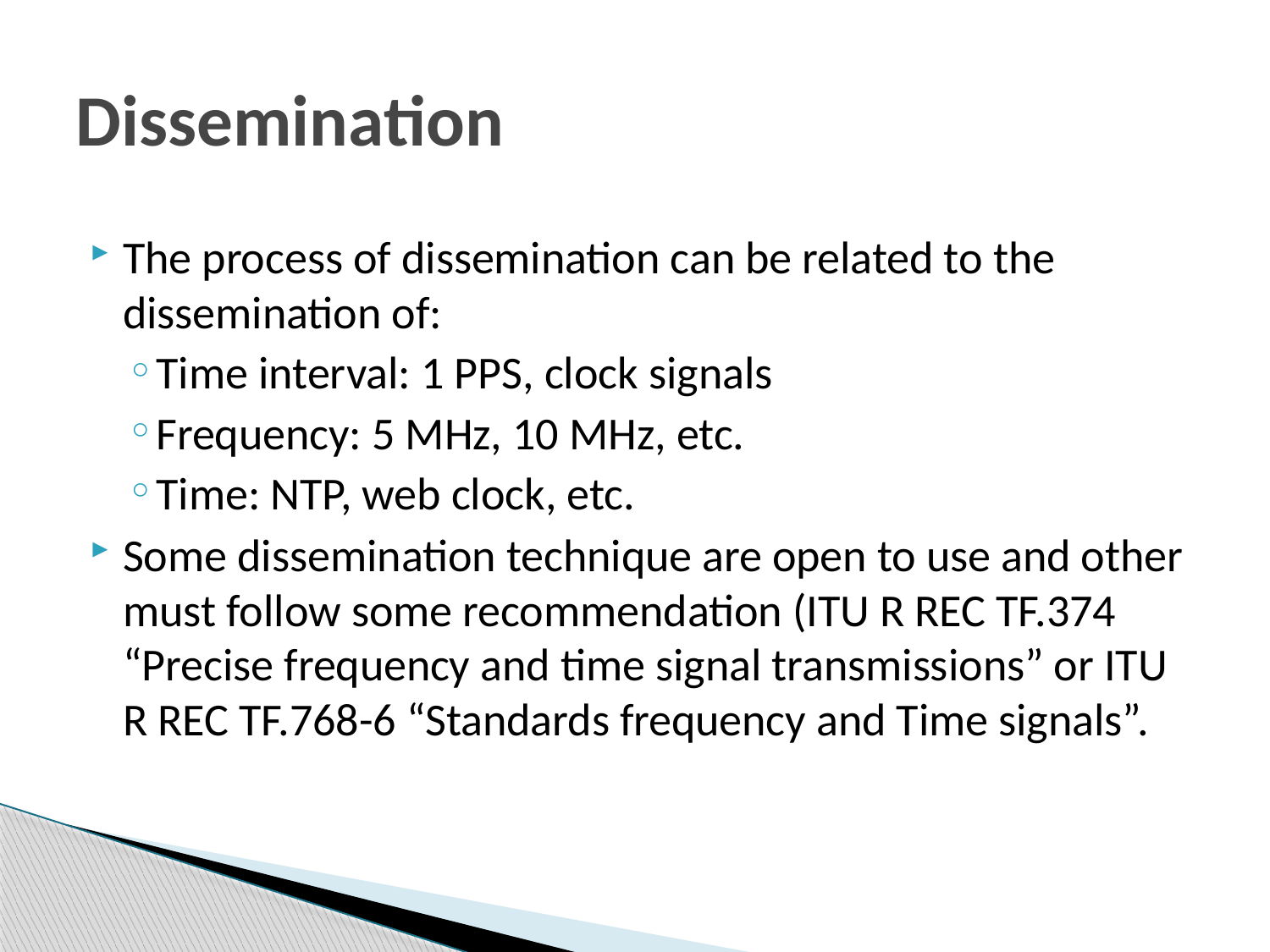

# Dissemination
The process of dissemination can be related to the dissemination of:
Time interval: 1 PPS, clock signals
Frequency: 5 MHz, 10 MHz, etc.
Time: NTP, web clock, etc.
Some dissemination technique are open to use and other must follow some recommendation (ITU R REC TF.374 “Precise frequency and time signal transmissions” or ITU R REC TF.768-6 “Standards frequency and Time signals”.